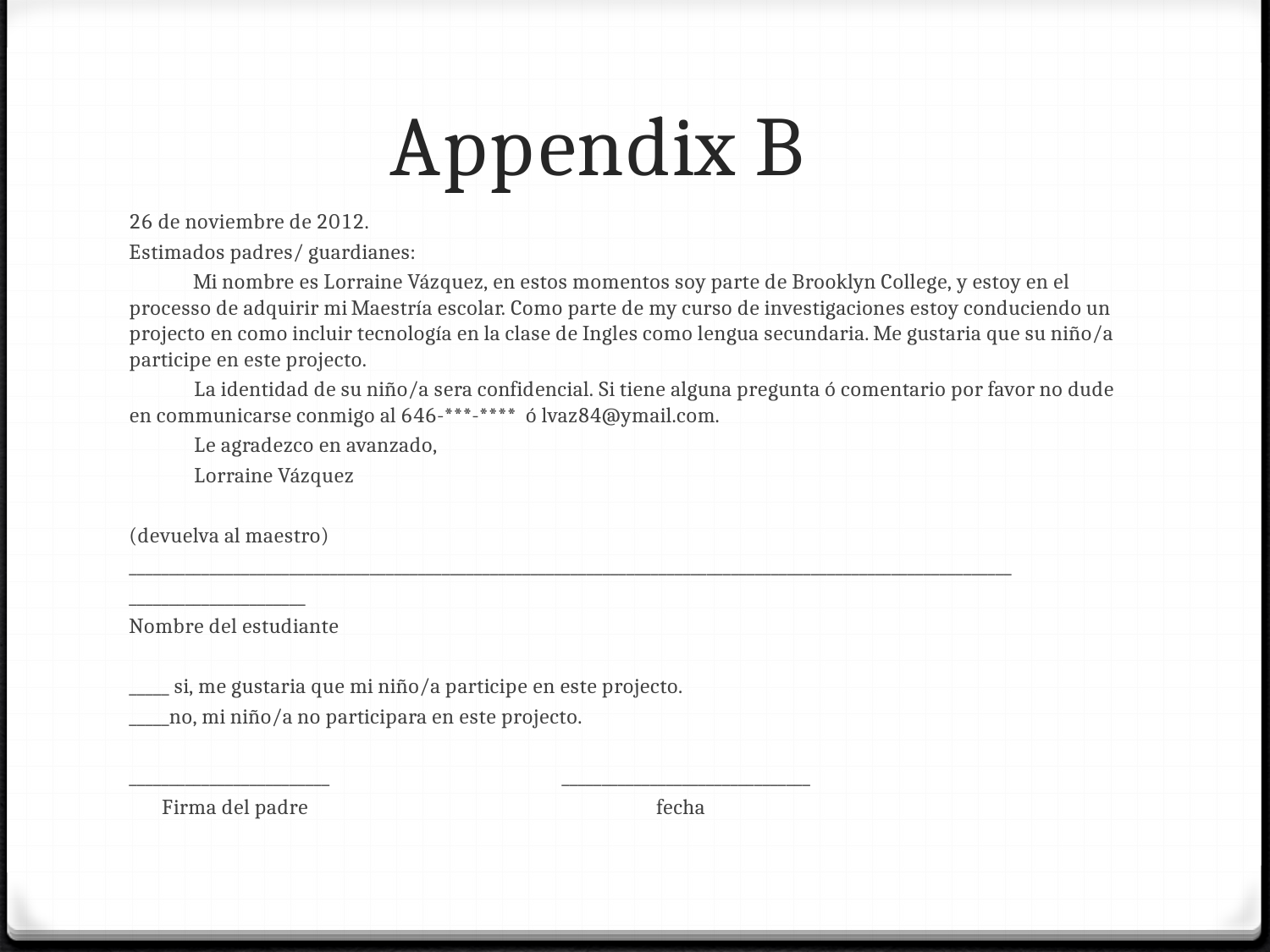

# Appendix B
26 de noviembre de 2012.
Estimados padres/ guardianes:
	Mi nombre es Lorraine Vázquez, en estos momentos soy parte de Brooklyn College, y estoy en el processo de adquirir mi Maestría escolar. Como parte de my curso de investigaciones estoy conduciendo un projecto en como incluir tecnología en la clase de Ingles como lengua secundaria. Me gustaria que su niño/a participe en este projecto.
	La identidad de su niño/a sera confidencial. Si tiene alguna pregunta ó comentario por favor no dude en communicarse conmigo al 646-***-****  ó lvaz84@ymail.com.
	Le agradezco en avanzado,
	Lorraine Vázquez

(devuelva al maestro)
______________________________________________________________________________________________________________
______________________
Nombre del estudiante

_____ si, me gustaria que mi niño/a participe en este projecto.
_____no, mi niño/a no participara en este projecto.

_________________________                                                  _______________________________
       Firma del padre                                                                           fecha